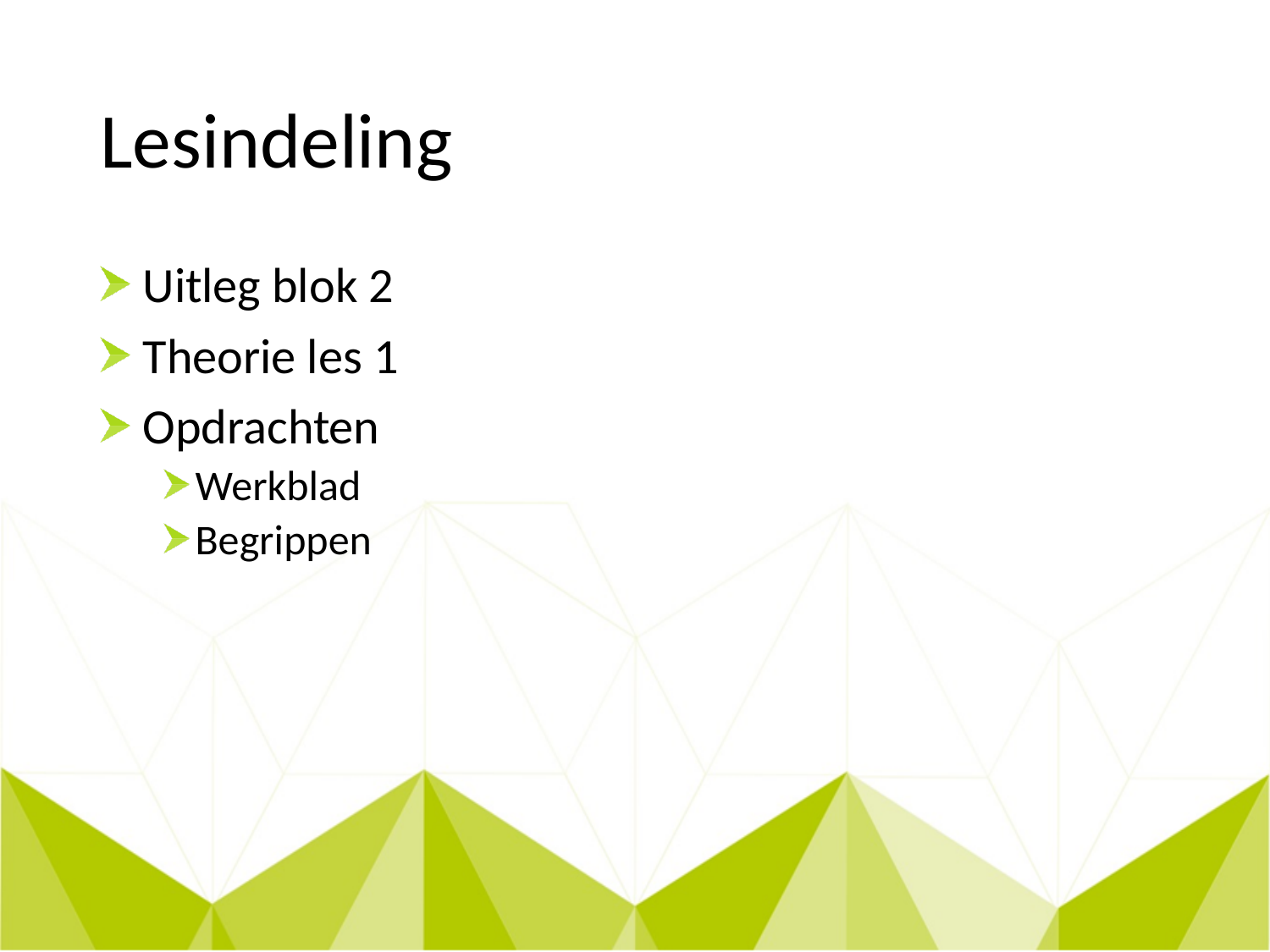

# Lesindeling
 Uitleg blok 2
 Theorie les 1
 Opdrachten
Werkblad
Begrippen